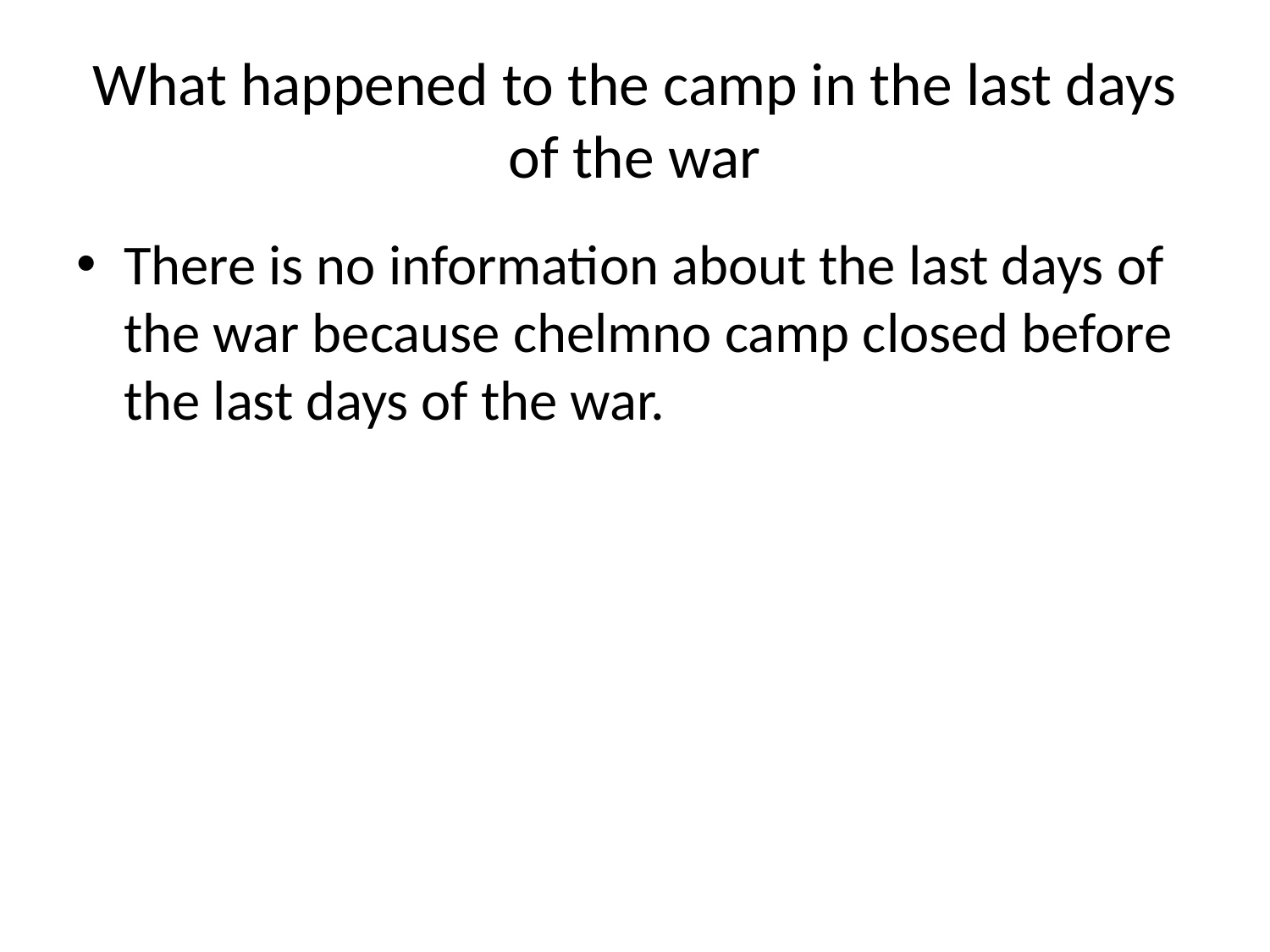

# What happened to the camp in the last days of the war
There is no information about the last days of the war because chelmno camp closed before the last days of the war.